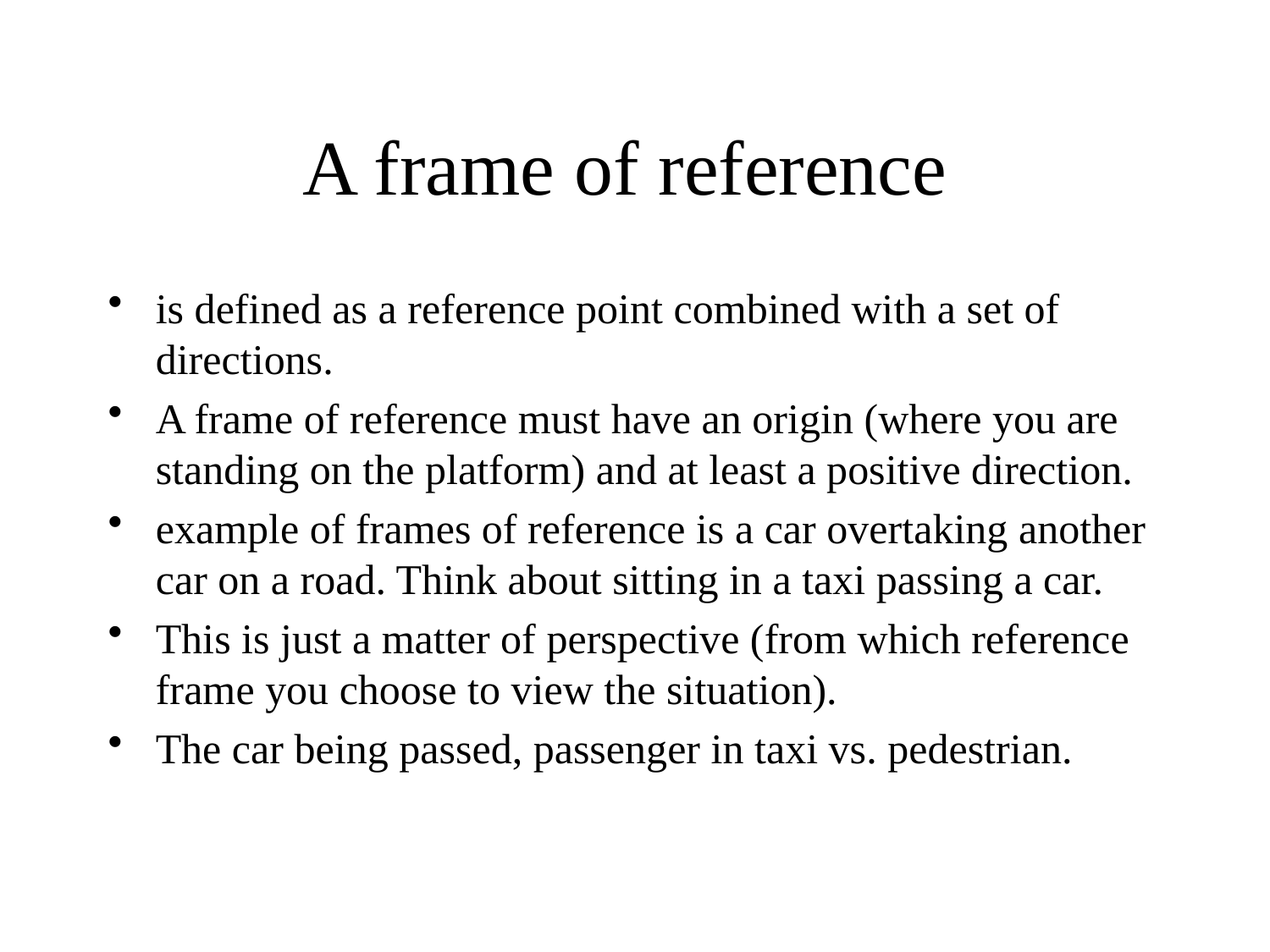

# A frame of reference
is defined as a reference point combined with a set of directions.
A frame of reference must have an origin (where you are standing on the platform) and at least a positive direction.
example of frames of reference is a car overtaking another car on a road. Think about sitting in a taxi passing a car.
This is just a matter of perspective (from which reference frame you choose to view the situation).
The car being passed, passenger in taxi vs. pedestrian.